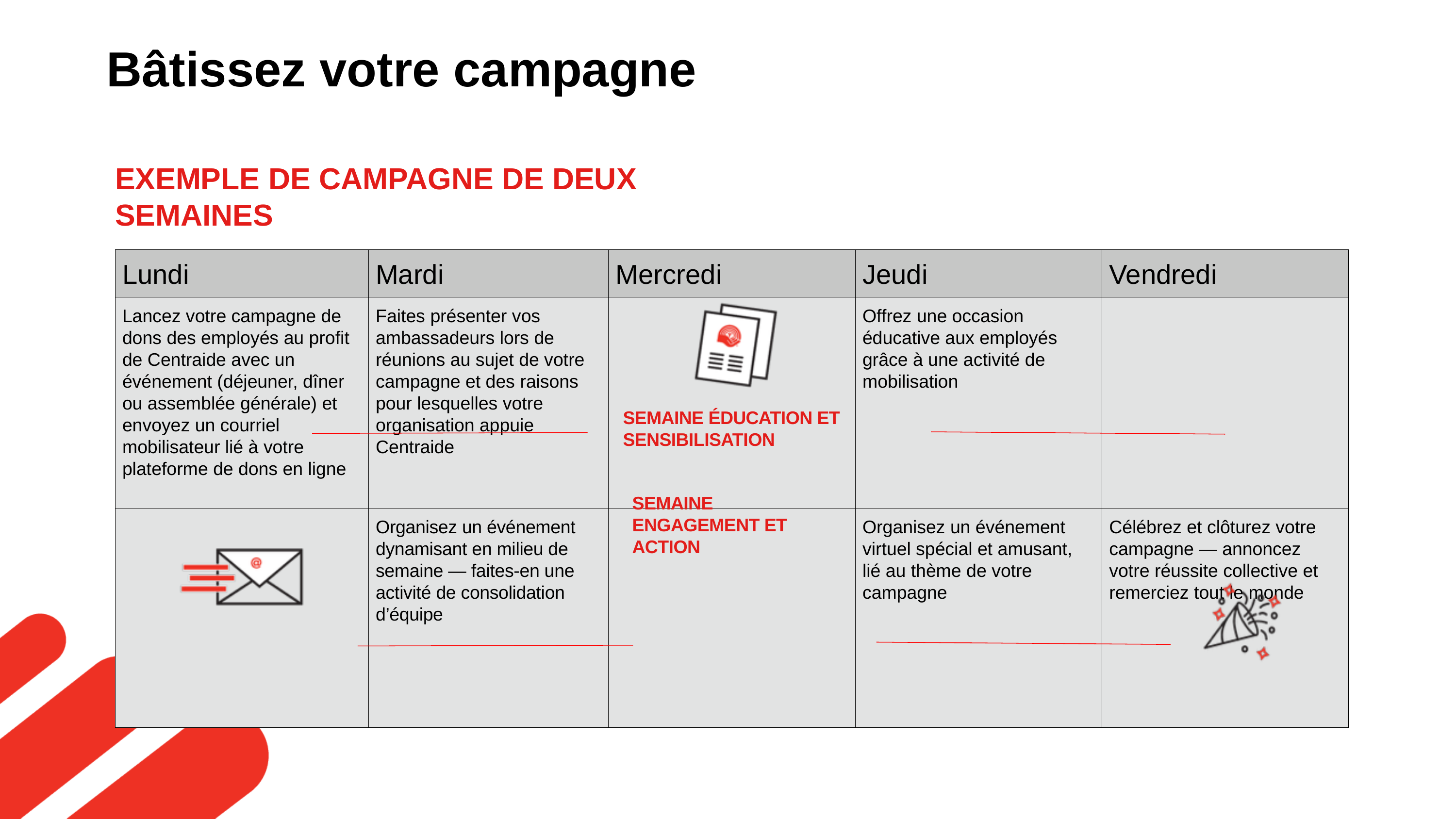

Bâtissez votre campagne
EXEMPLE DE CAMPAGNE DE DEUX SEMAINES

Lundi	Mardi	Mercredi
| Lundi | Mardi | Mercredi | Jeudi | Vendredi |
| --- | --- | --- | --- | --- |
| Lancez votre campagne de dons des employés au profit de Centraide avec un événement (déjeuner, dîner ou assemblée générale) et envoyez un courriel mobilisateur lié à votre plateforme de dons en ligne | Faites présenter vos ambassadeurs lors de réunions au sujet de votre campagne et des raisons pour lesquelles votre organisation appuie Centraide |  | Offrez une occasion éducative aux employés grâce à une activité de mobilisation |  |
|  | Organisez un événement dynamisant en milieu de semaine — faites-en une activité de consolidation d’équipe |  | Organisez un événement virtuel spécial et amusant, lié au thème de votre campagne | Célébrez et clôturez votre campagne — annoncez votre réussite collective et remerciez tout le monde |

SEMAINE ÉDUCATION ET SENSIBILISATION

SEMAINE ENGAGEMENT ET ACTION